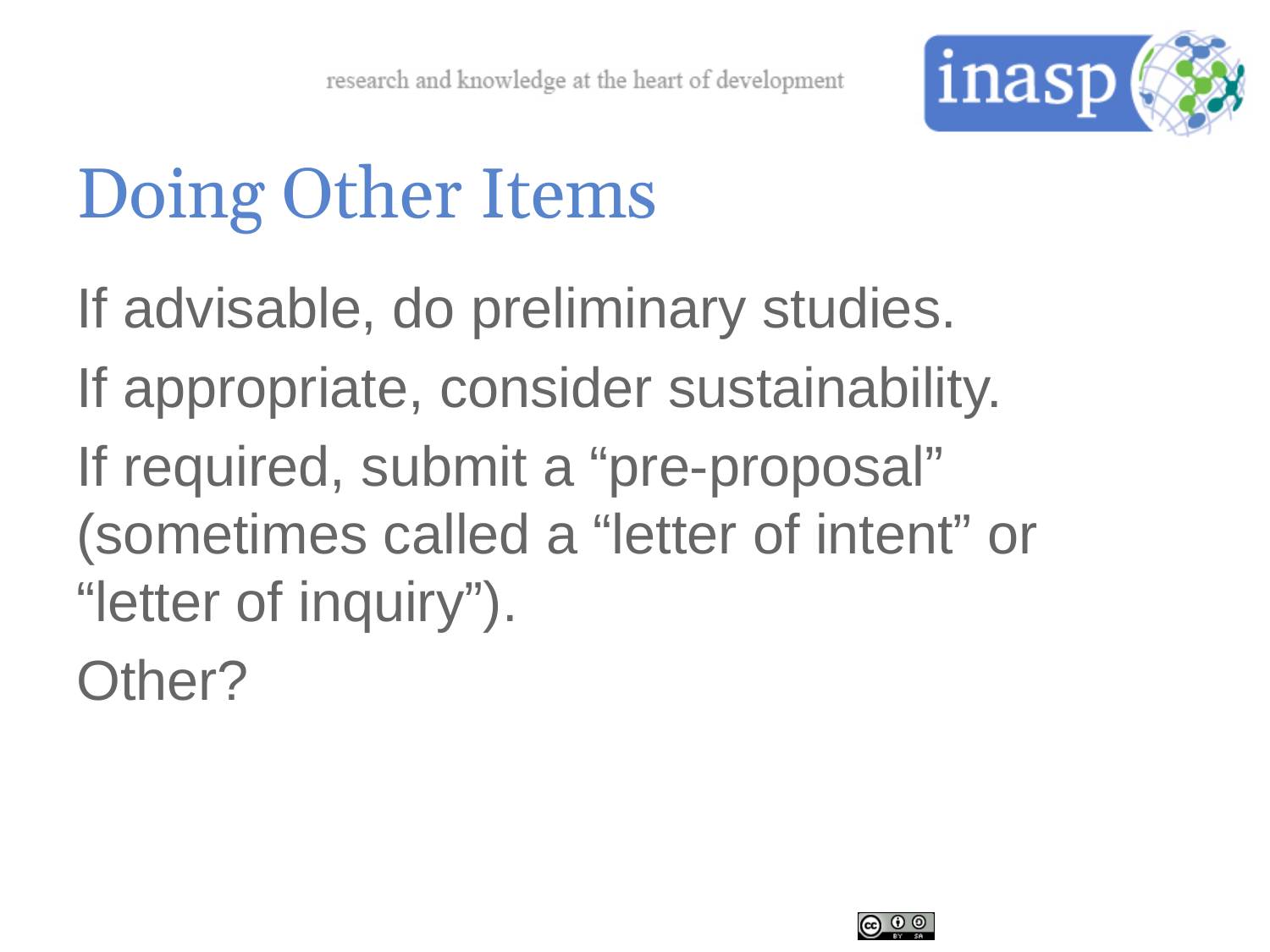

# Doing Other Items
If advisable, do preliminary studies.
If appropriate, consider sustainability.
If required, submit a “pre-proposal” (sometimes called a “letter of intent” or “letter of inquiry”).
Other?